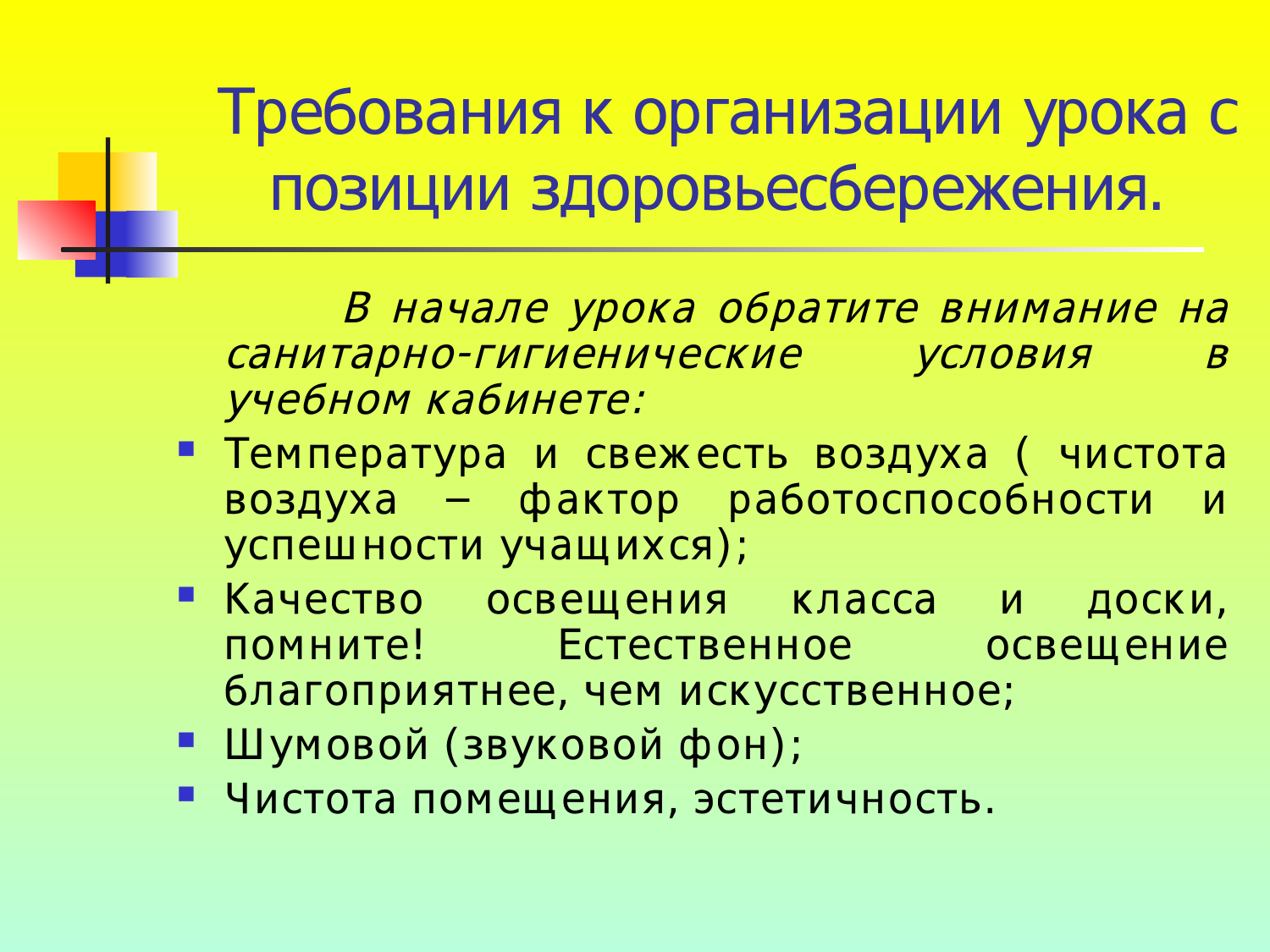

# Требования к организации урока с позиции здоровьесбережения.
        В начале урока обратите внимание на санитарно-гигиенические условия в учебном кабинете:
Температура и свежесть воздуха ( чистота воздуха – фактор работоспособности и успешности учащихся);
Качество освещения класса и доски, помните! Естественное освещение благоприятнее, чем искусственное;
Шумовой (звуковой фон);
Чистота помещения, эстетичность.